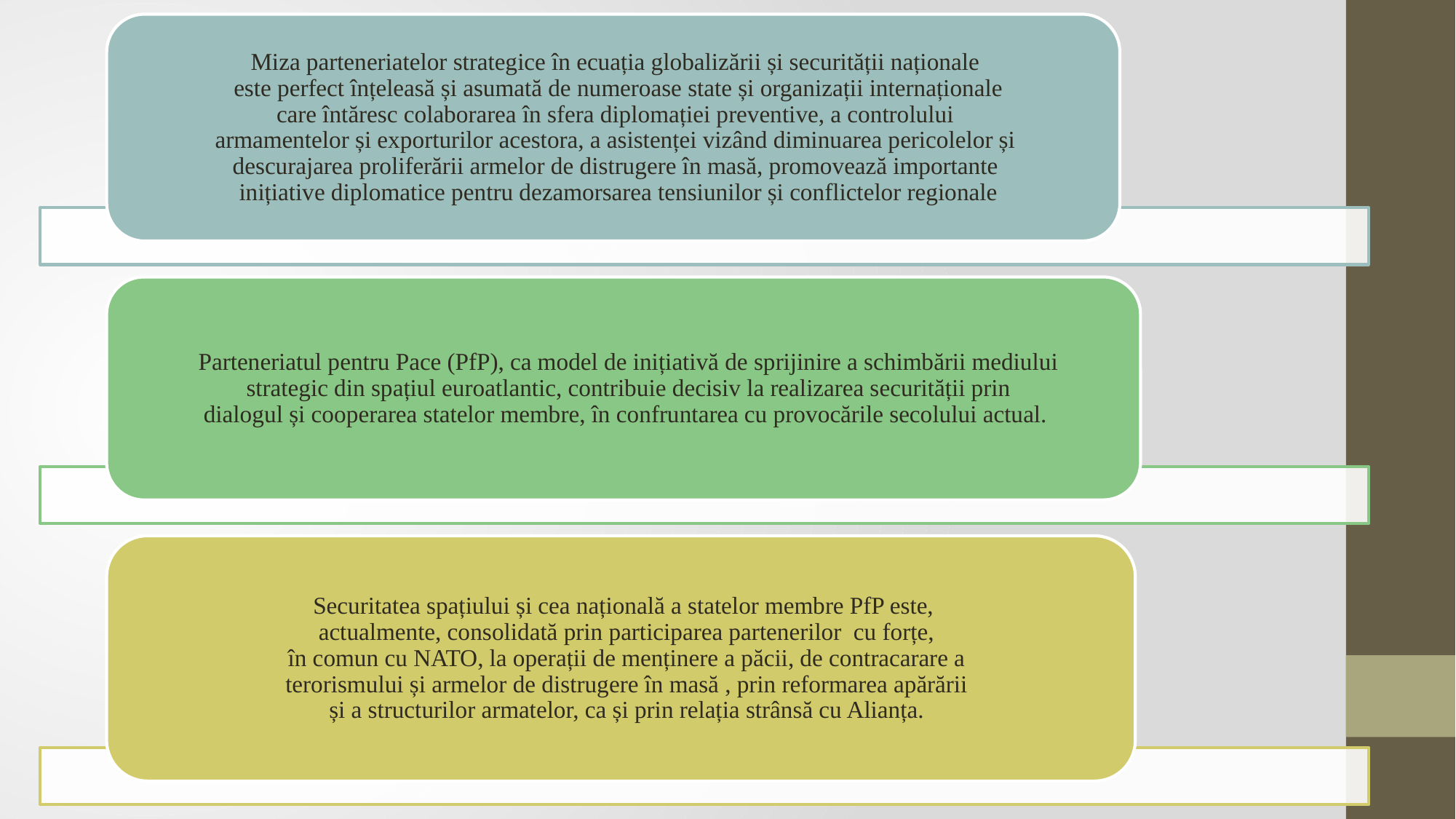

Miza parteneriatelor strategice în ecuația globalizării și securității naționale
este perfect înțeleasă și asumată de numeroase state și organizații internaționale
care întăresc colaborarea în sfera diplomației preventive, a controlului
armamentelor și exporturilor acestora, a asistenței vizând diminuarea pericolelor și
descurajarea proliferării armelor de distrugere în masă, promovează importante
inițiative diplomatice pentru dezamorsarea tensiunilor și conflictelor regionale
Parteneriatul pentru Pace (PfP), ca model de inițiativă de sprijinire a schimbării mediului
 strategic din spațiul euroatlantic, contribuie decisiv la realizarea securității prin
dialogul și cooperarea statelor membre, în confruntarea cu provocările secolului actual.
Securitatea spațiului și cea națională a statelor membre PfP este,
actualmente, consolidată prin participarea partenerilor  cu forțe,
în comun cu NATO, la operații de menținere a păcii, de contracarare a
terorismului și armelor de distrugere în masă , prin reformarea apărării
și a structurilor armatelor, ca și prin relația strânsă cu Alianța.